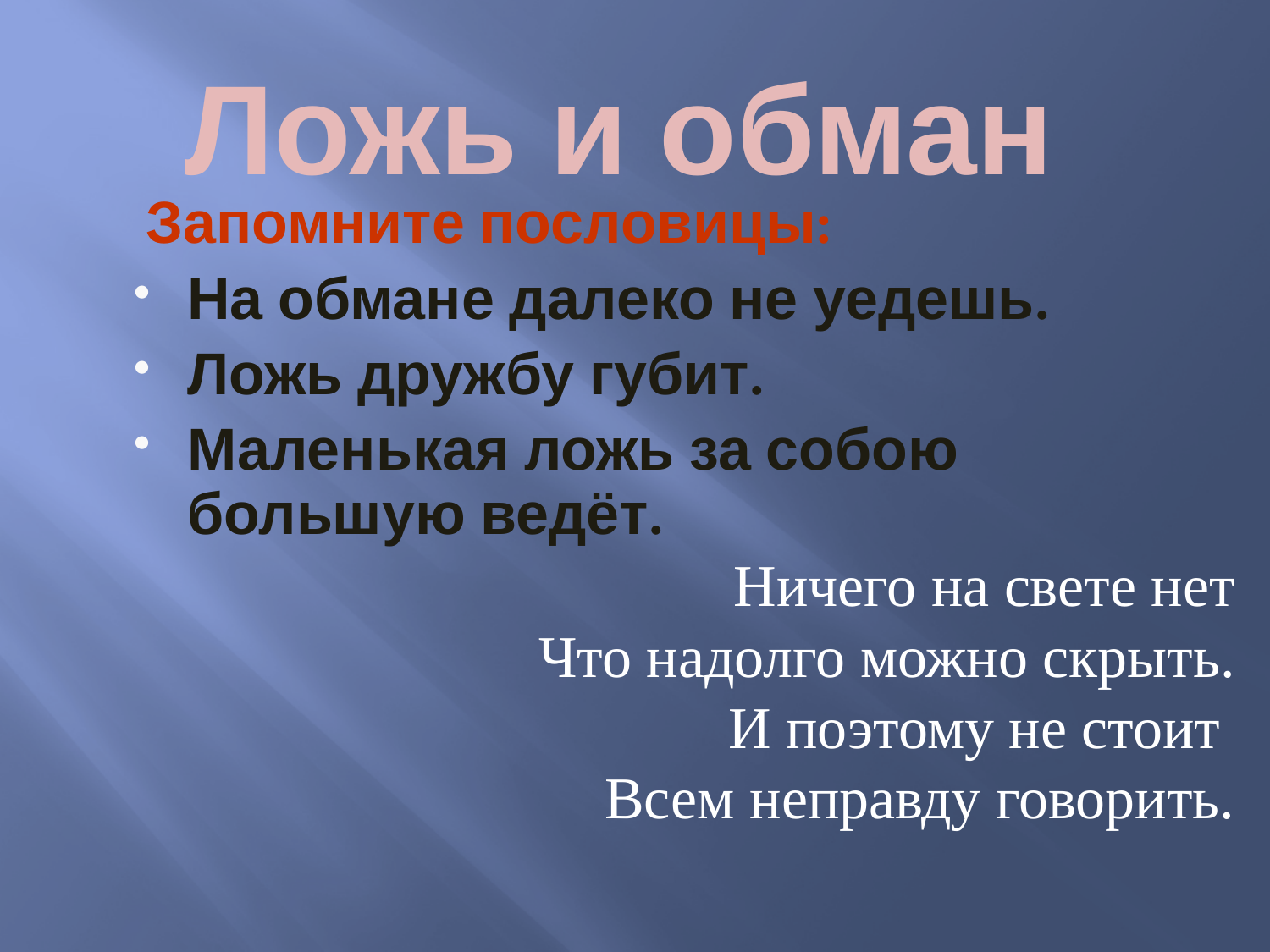

# Ложь и обман
 Запомните пословицы:
На обмане далеко не уедешь.
Ложь дружбу губит.
Маленькая ложь за собою большую ведёт.
Ничего на свете нет
Что надолго можно скрыть.
И поэтому не стоит
Всем неправду говорить.